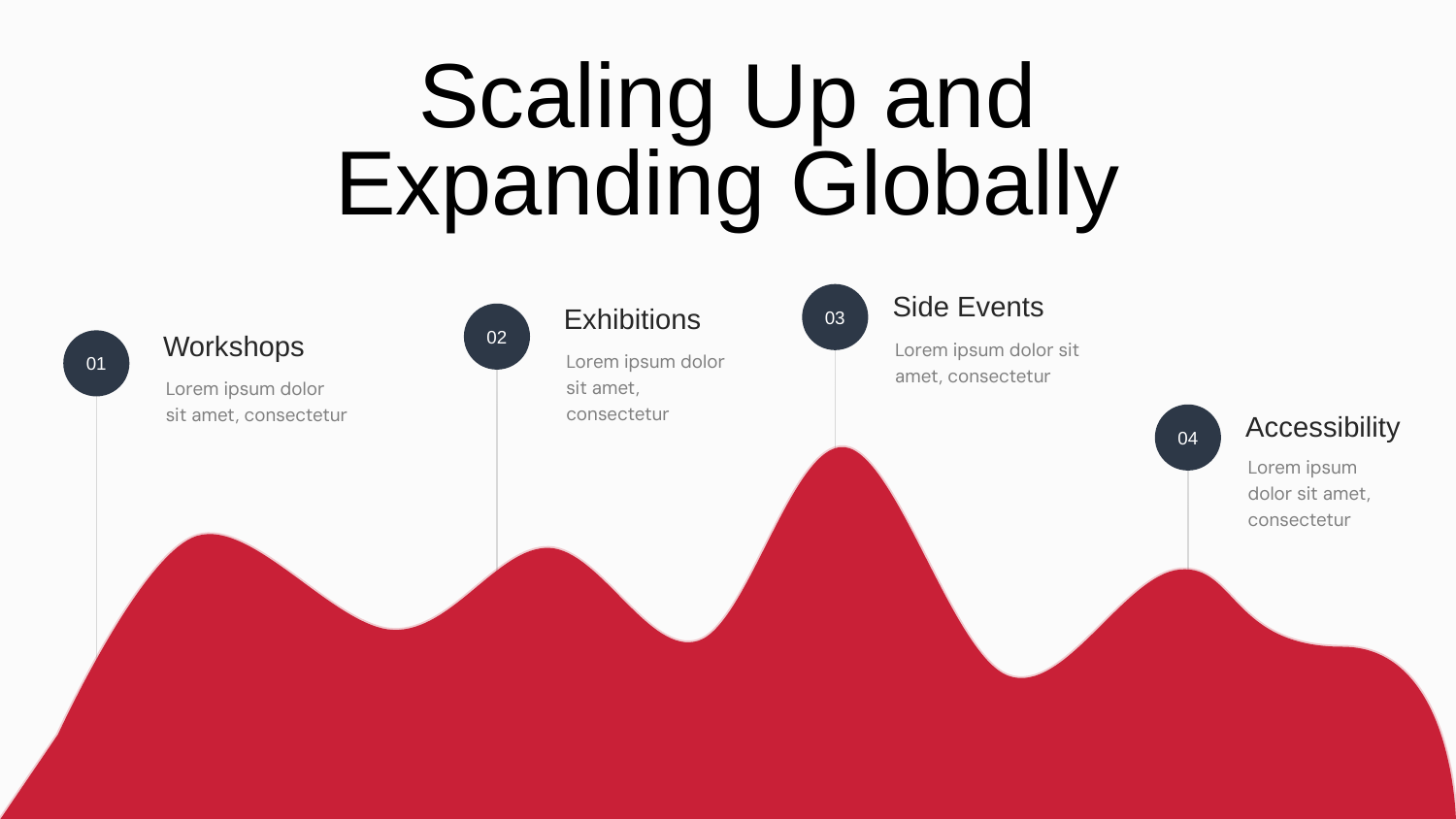

Scaling Up and Expanding Globally
03
Side Events
Exhibitions
02
Workshops
Lorem ipsum dolor sit amet, consectetur
01
Lorem ipsum dolor sit amet, consectetur
Lorem ipsum dolor sit amet, consectetur
04
Accessibility
Lorem ipsum dolor sit amet, consectetur